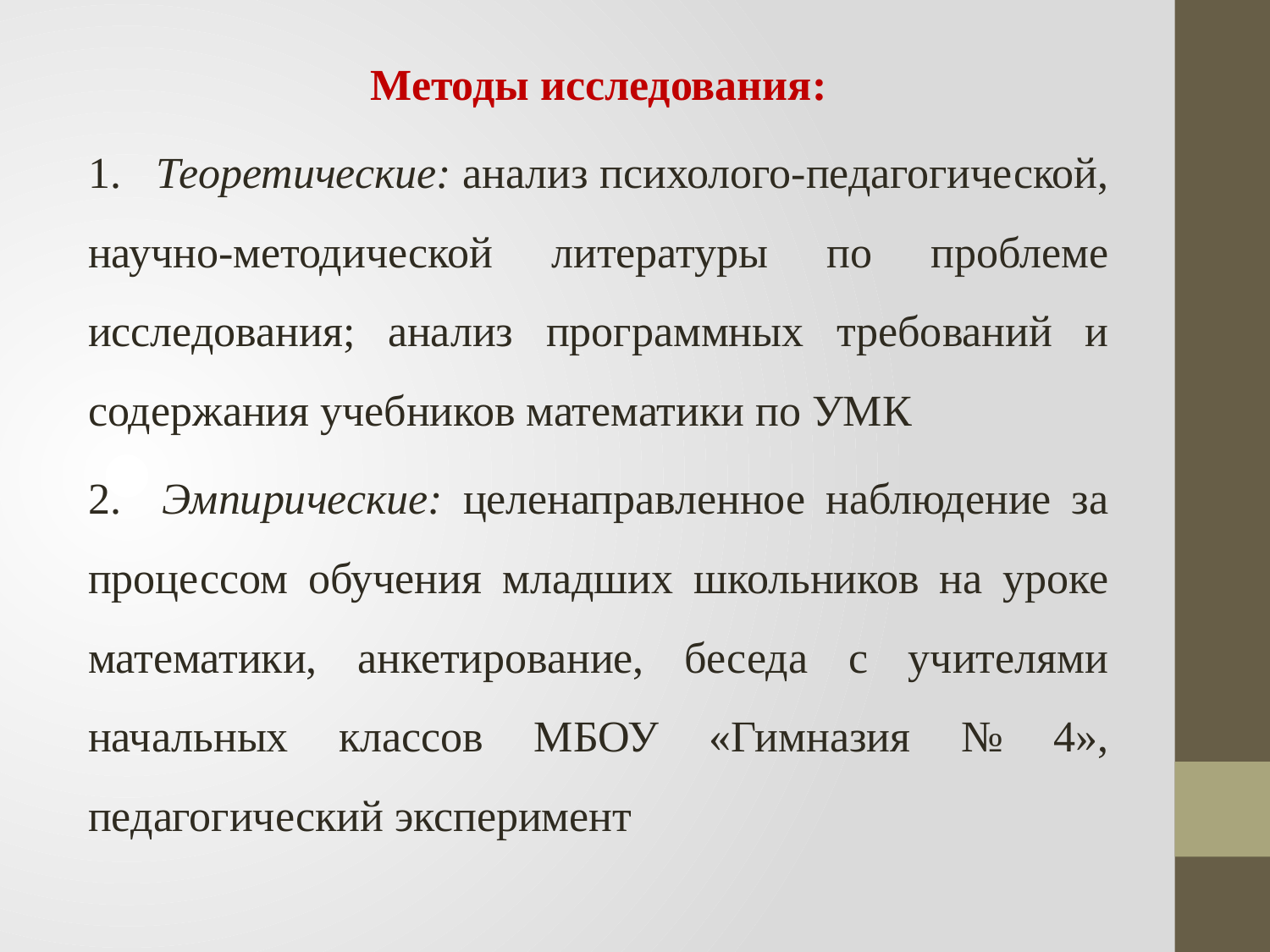

Методы исследования:
1.   Теоретические: анализ психолого-педагогической, научно-методической литературы по проблеме исследования; анализ программных требований и содержания учебников математики по УМК
2.  Эмпирические: целенаправленное наблюдение за процессом обучения младших школьников на уроке математики, анкетирование, беседа с учителями начальных классов МБОУ «Гимназия № 4», педагогический эксперимент